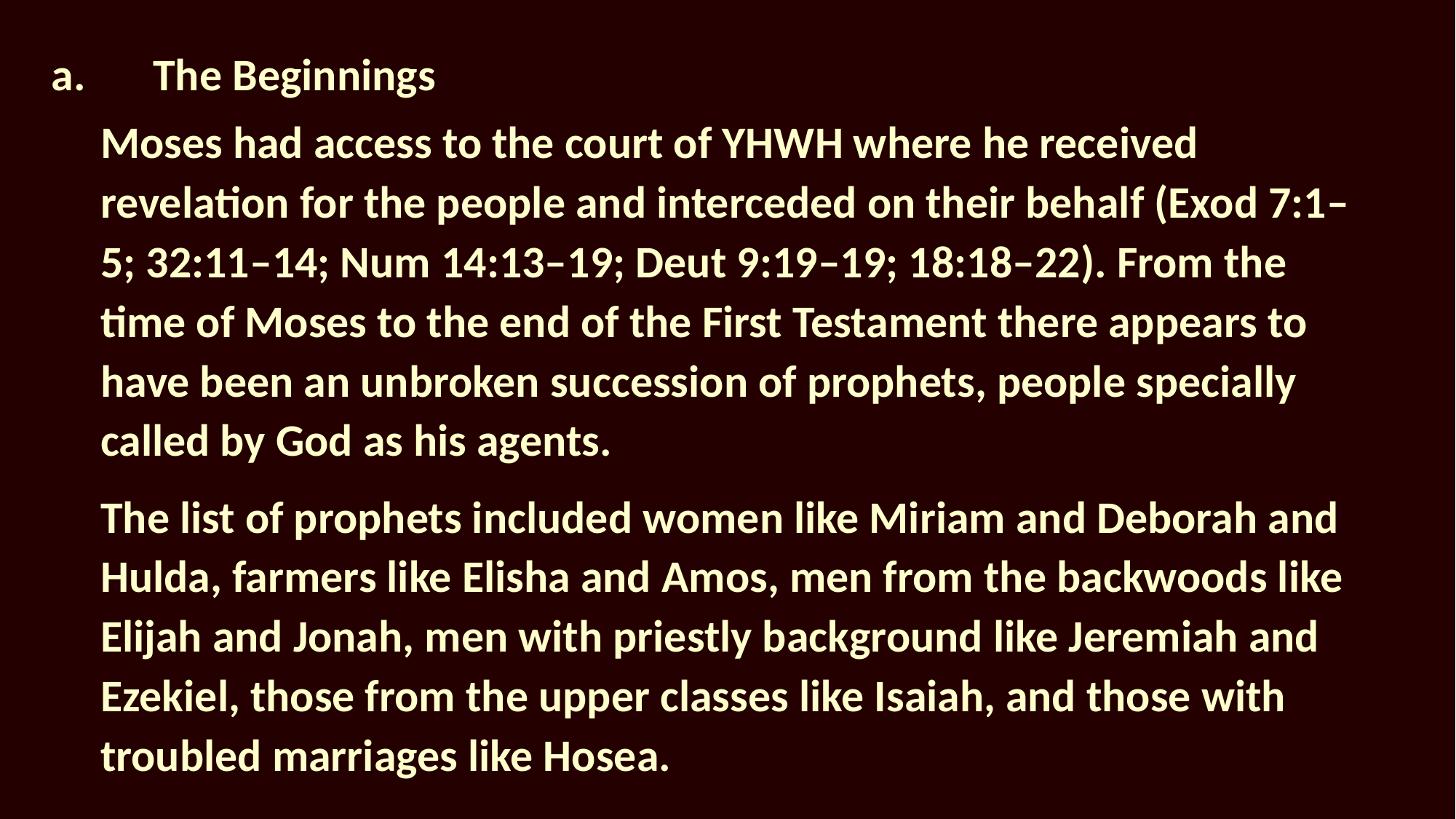

a.	The Beginnings
		Moses had access to the court of YHWH where he received revelation for the people and interceded on their behalf (Exod 7:1–5; 32:11–14; Num 14:13–19; Deut 9:19–19; 18:18–22). From the time of Moses to the end of the First Testament there appears to have been an unbroken succession of prophets, people specially called by God as his agents.
		The list of prophets included women like Miriam and Deborah and Hulda, farmers like Elisha and Amos, men from the backwoods like Elijah and Jonah, men with priestly background like Jeremiah and Ezekiel, those from the upper classes like Isaiah, and those with troubled marriages like Hosea.